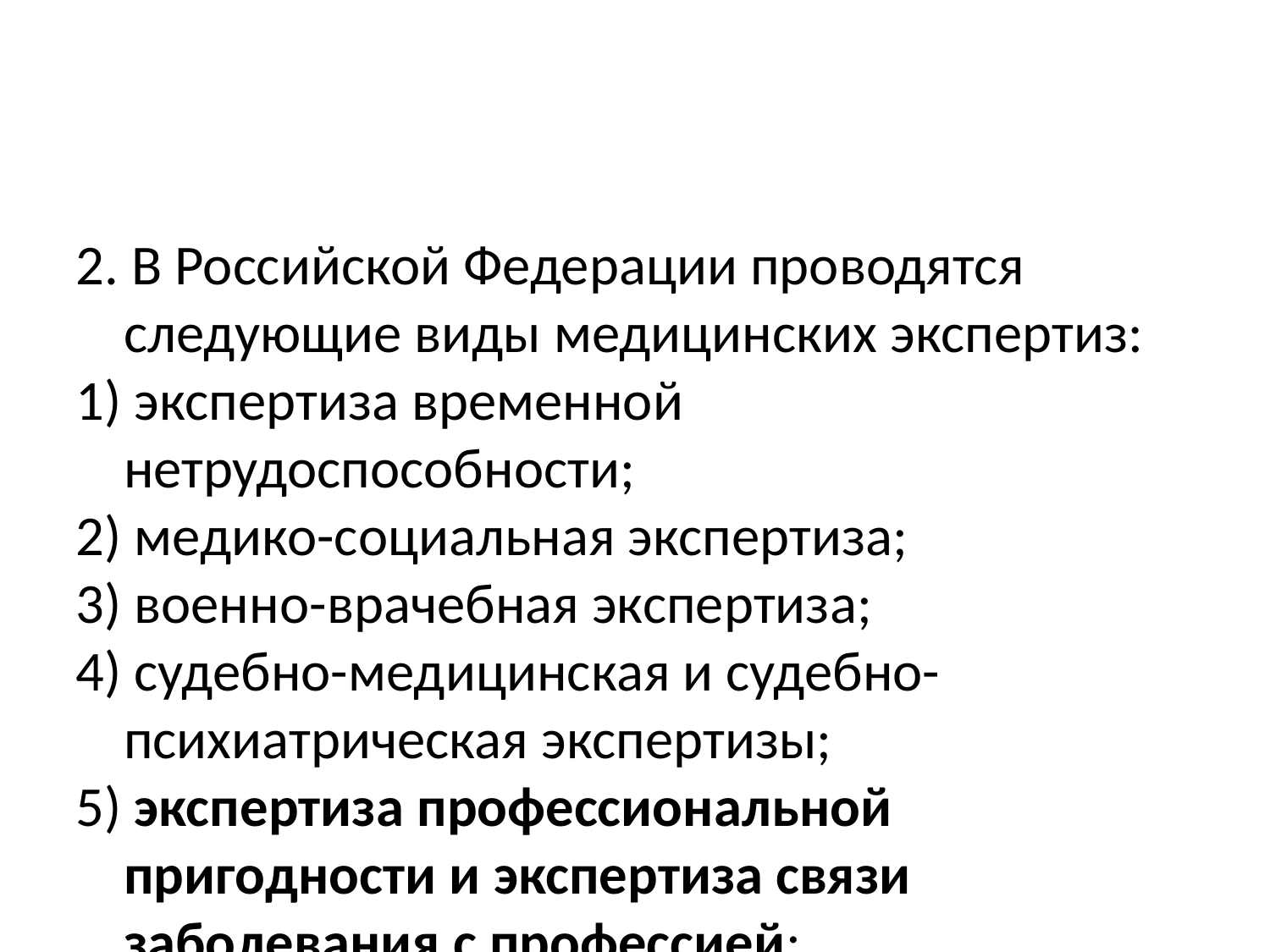

2. В Российской Федерации проводятся следующие виды медицинских экспертиз:
1) экспертиза временной нетрудоспособности;
2) медико-социальная экспертиза;
3) военно-врачебная экспертиза;
4) судебно-медицинская и судебно-психиатрическая экспертизы;
5) экспертиза профессиональной пригодности и экспертиза связи заболевания с профессией;
6) экспертиза качества медицинской помощи.